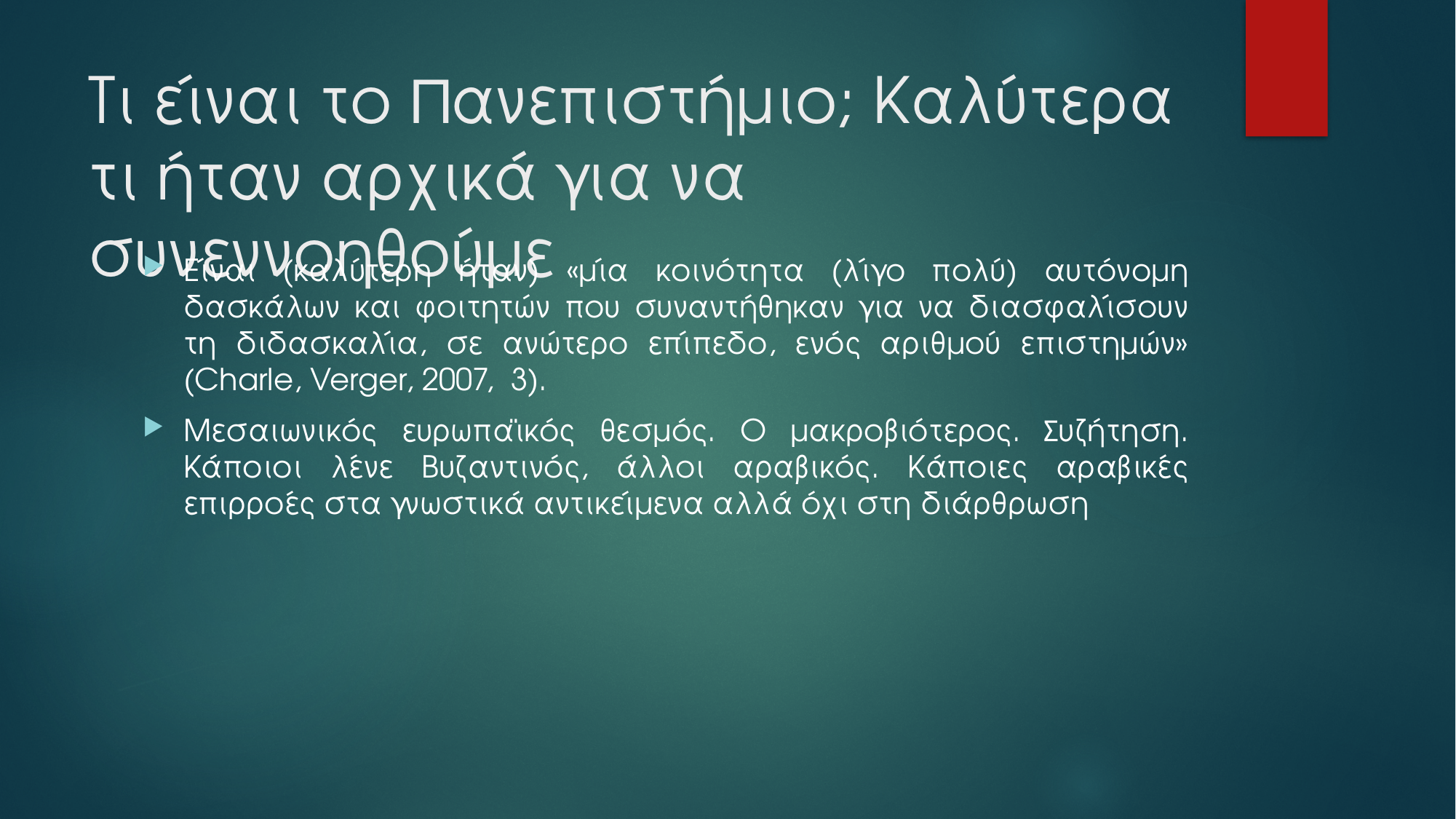

# Τι είναι το Πανεπιστήμιο; Καλύτερα τι ήταν αρχικά για να συνεννοηθούμε
Είναι (καλύτερη ήταν) «μία κοινότητα (λίγο πολύ) αυτόνομη δασκάλων και φοιτητών που συναντήθηκαν για να διασφαλίσουν τη διδασκαλία, σε ανώτερο επίπεδο, ενός αριθμού επιστημών» (Charle, Verger, 2007,  3).
Μεσαιωνικός ευρωπαϊκός θεσμός. Ο μακροβιότερος. Συζήτηση. Κάποιοι λένε Βυζαντινός, άλλοι αραβικός. Κάποιες αραβικές επιρροές στα γνωστικά αντικείμενα αλλά όχι στη διάρθρωση